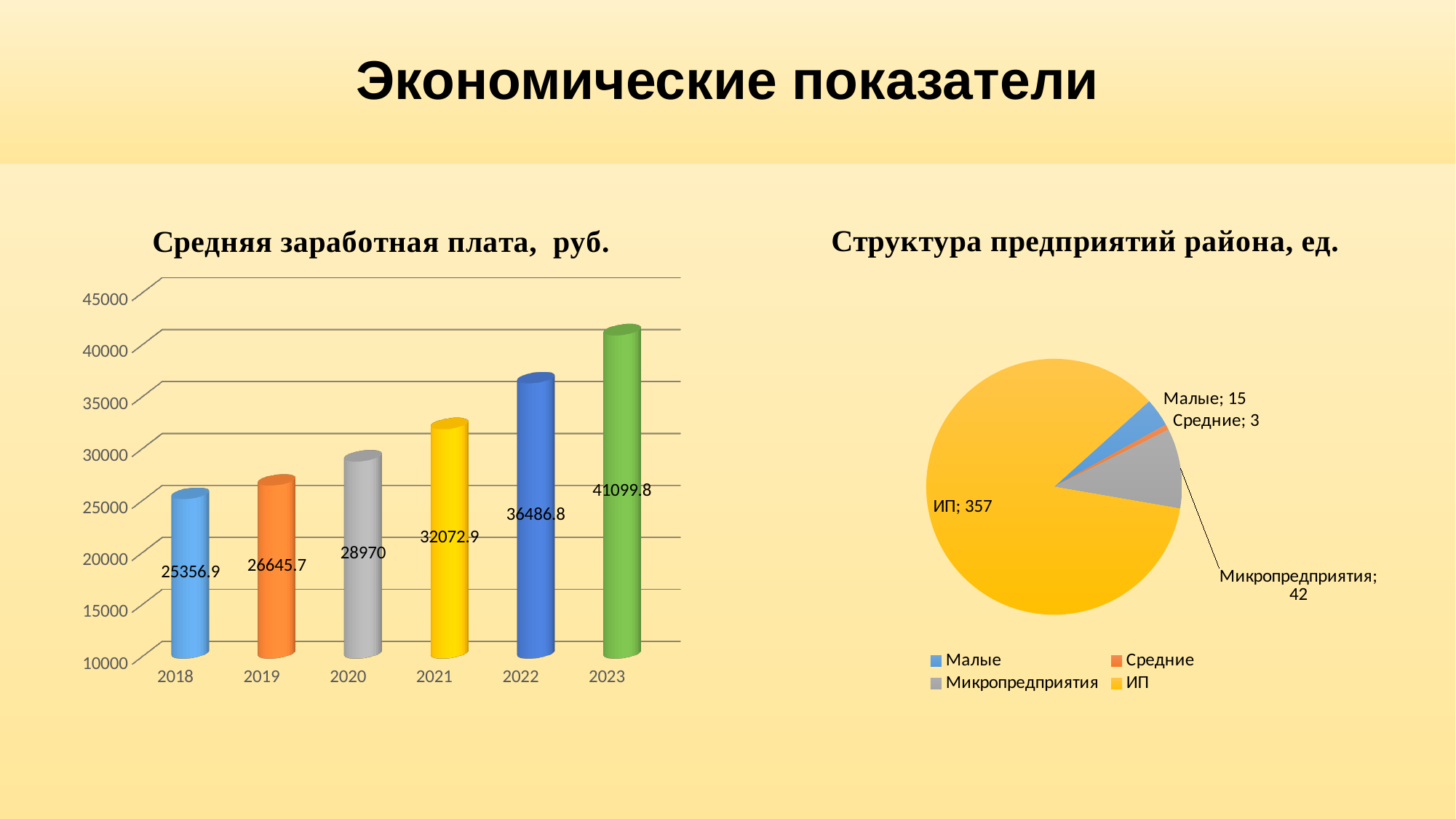

# Экономические показатели

### Chart: Структура предприятий района, ед.

| Category | Столбец1 |
|---|---|
| Малые | 15.0 |
| Средние | 3.0 |
| Микропредприятия | 42.0 |
| ИП | 357.0 |

[unsupported chart]